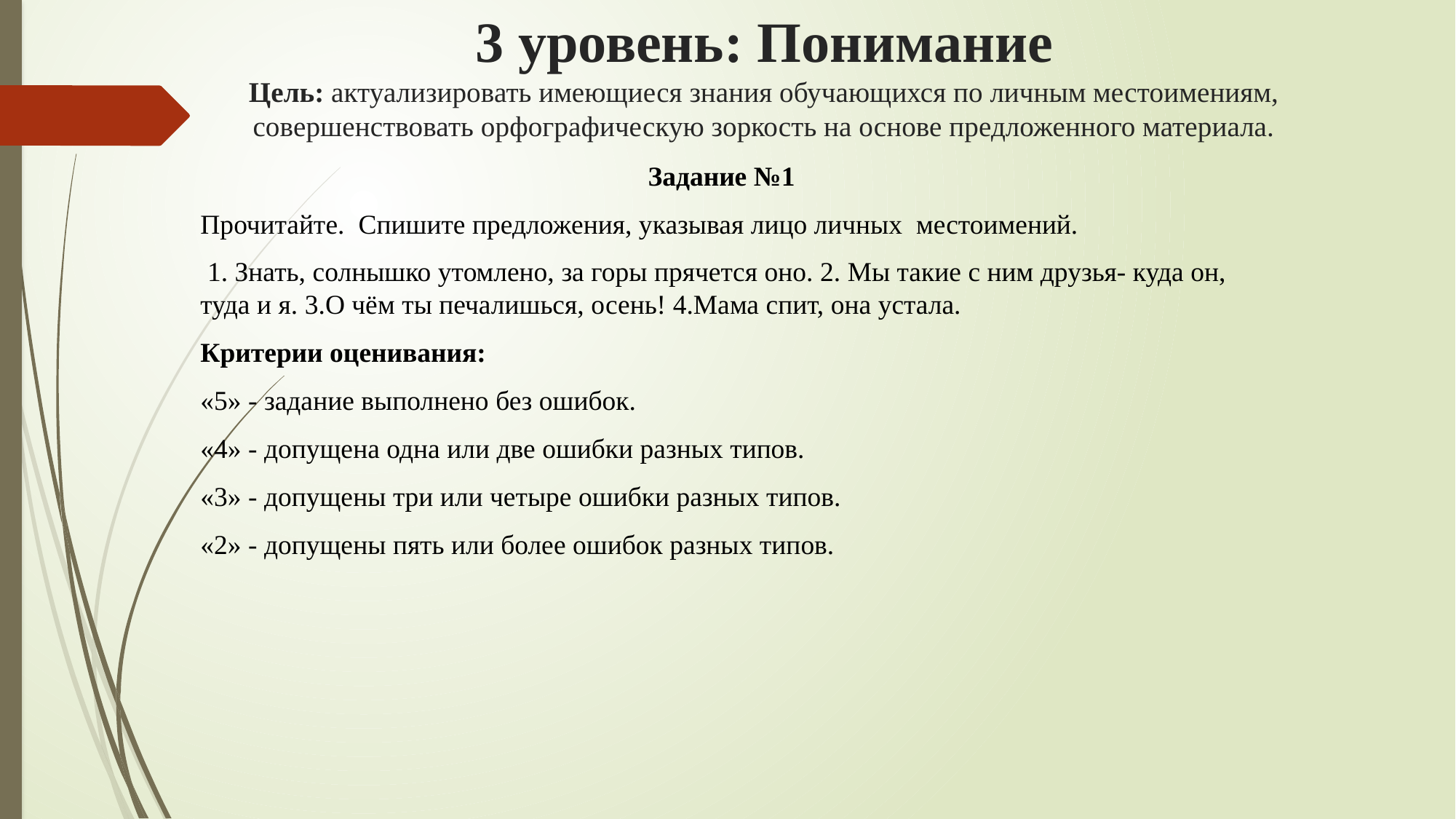

# 3 уровень: Понимание Цель: актуализировать имеющиеся знания обучающихся по личным местоимениям, совершенствовать орфографическую зоркость на основе предложенного материала.
Задание №1
Прочитайте.  Спишите предложения, указывая лицо личных  местоимений.
 1. Знать, солнышко утомлено, за горы прячется оно. 2. Мы такие с ним друзья- куда он, туда и я. 3.О чём ты печалишься, осень! 4.Мама спит, она устала.
Критерии оценивания:
«5» - задание выполнено без ошибок.
«4» - допущена одна или две ошибки разных типов.
«3» - допущены три или четыре ошибки разных типов.
«2» - допущены пять или более ошибок разных типов.